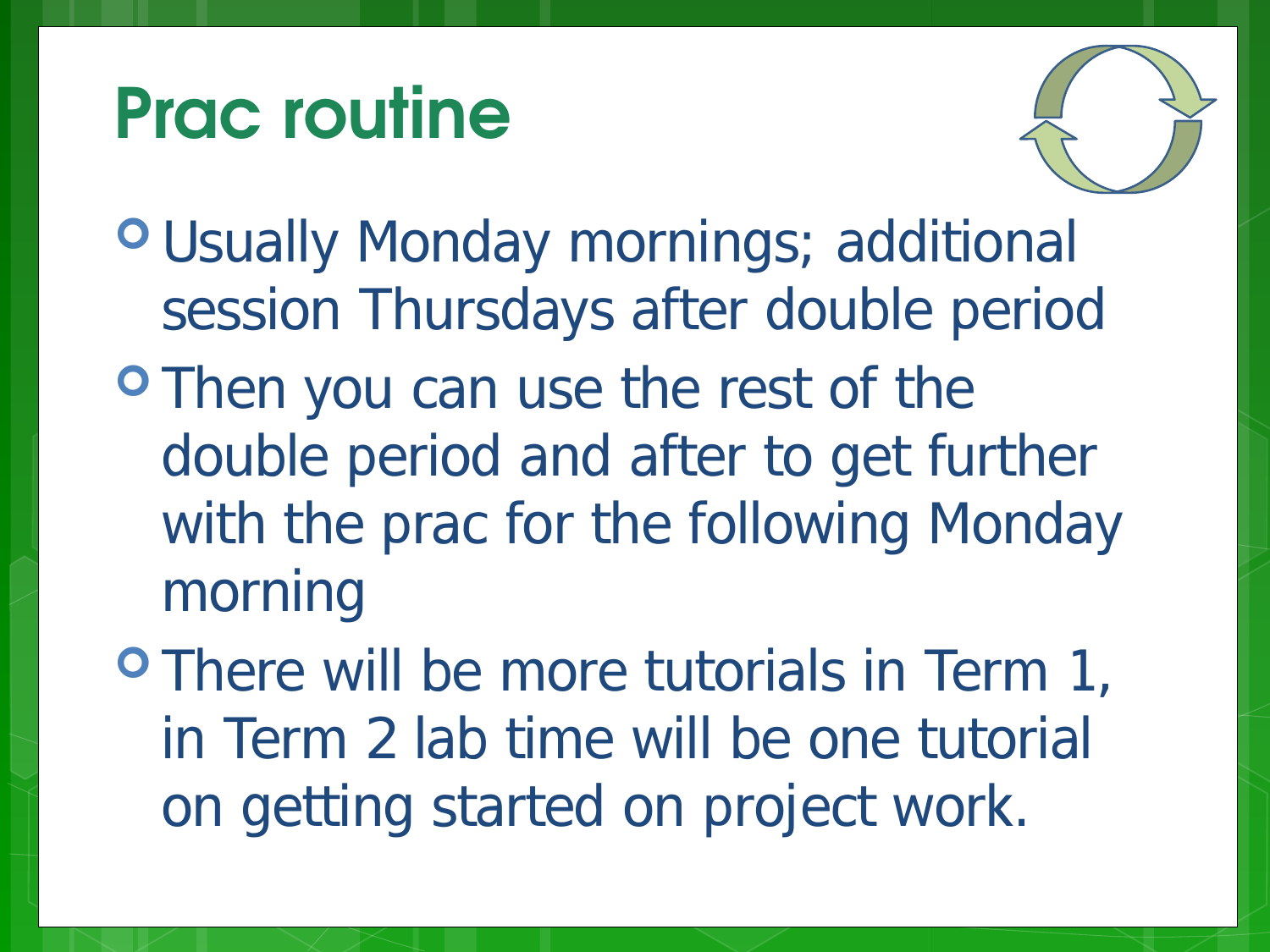

# Prac routine
Usually Monday mornings; additional session Thursdays after double period
Then you can use the rest of the double period and after to get further with the prac for the following Monday morning
There will be more tutorials in Term 1, in Term 2 lab time will be one tutorial on getting started on project work.